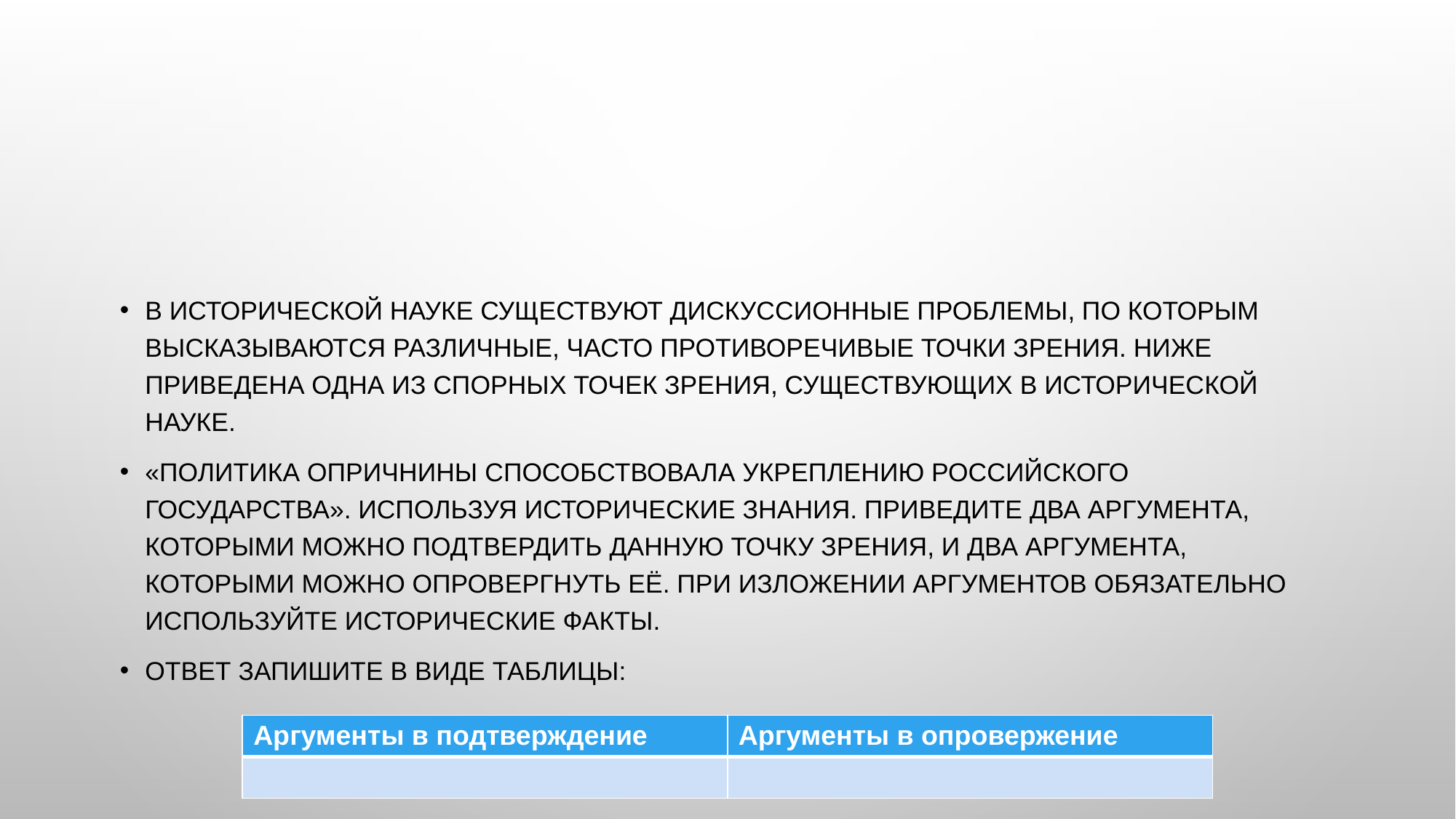

#
В исторической науке существуют дискуссионные проблемы, по которым высказываются различные, часто противоречивые точки зрения. Ниже приведена одна из спорных точек зрения, существующих в исторической науке.
«Политика опричнины способствовала укреплению Российского государства». Используя исторические знания. Приведите два аргумента, которыми можно подтвердить данную точку зрения, и два аргумента, которыми можно опровергнуть её. При изложении аргументов обязательно используйте исторические факты.
Ответ запишите в виде таблицы:

| Аргументы в подтверждение | Аргументы в опровержение |
| --- | --- |
|  |  |